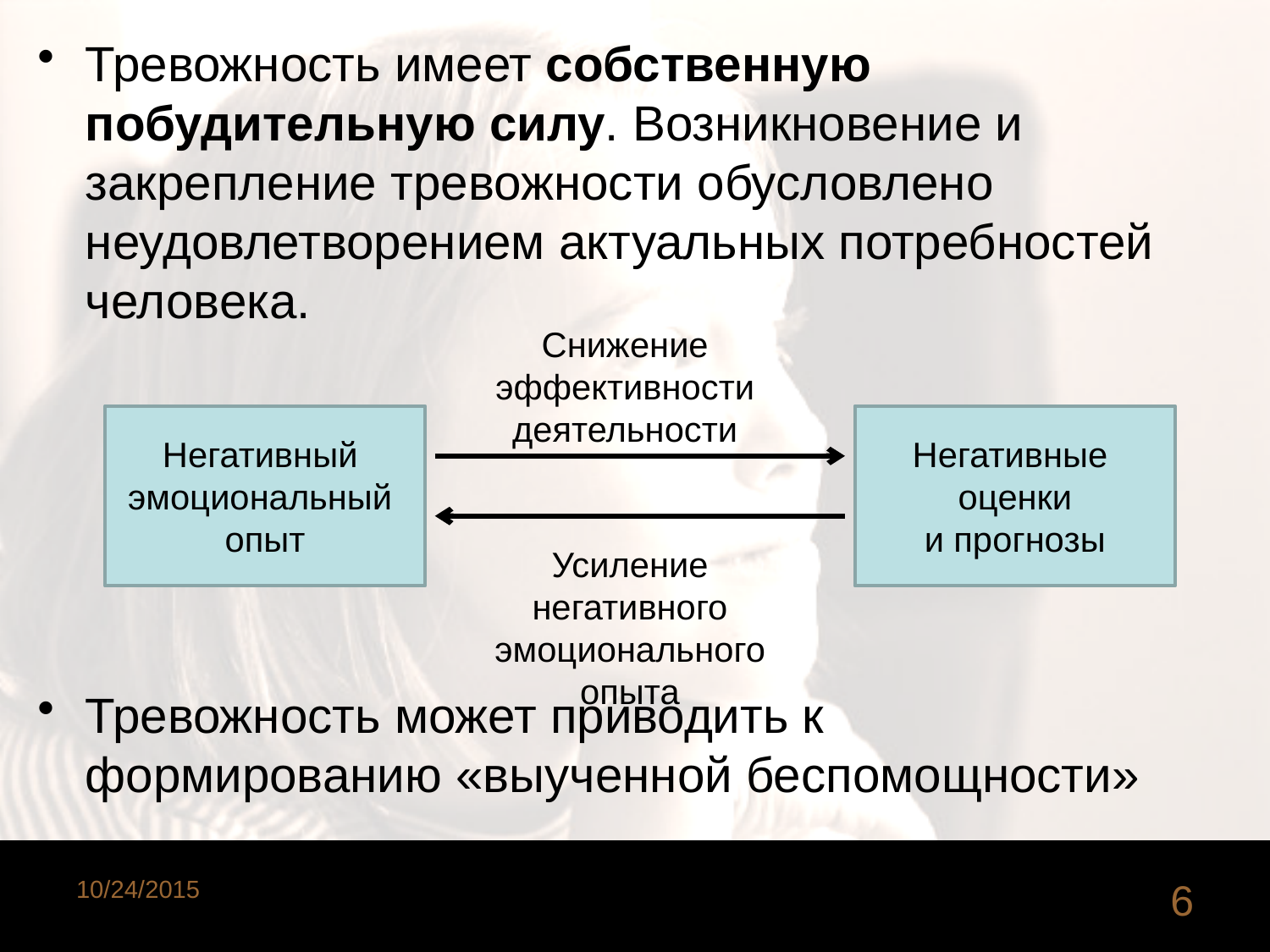

Тревожность имеет собственную побудительную силу. Возникновение и закрепление тревожности обусловлено неудовлетворением актуальных потребностей человека.

Тревожность может приводить к формированию «выученной беспомощности»
Снижение эффективности
деятельности
Негативный
эмоциональный
опыт
Негативные
оценки
и прогнозы
Усиление негативного
эмоционального
опыта
10/24/2015
6